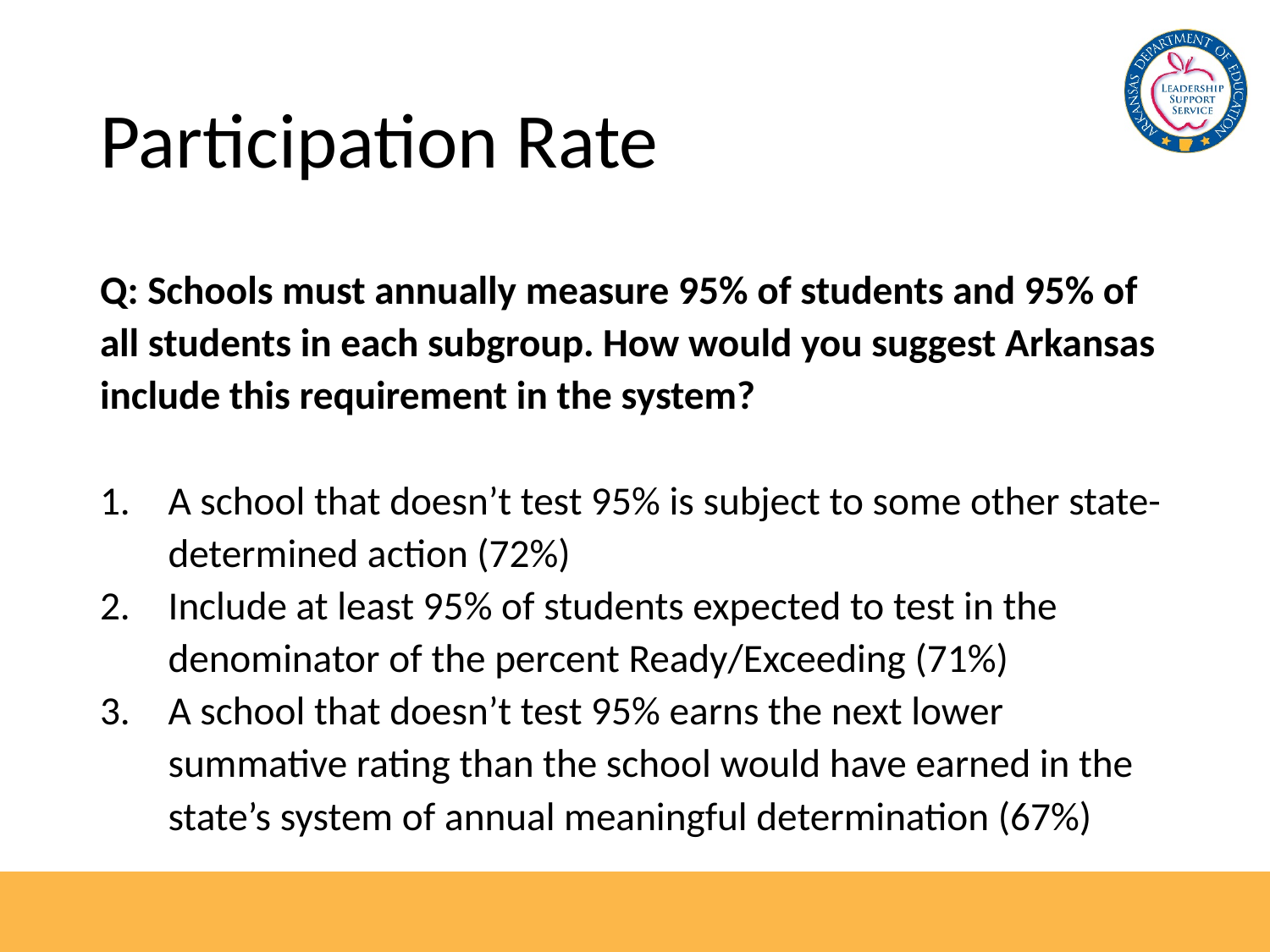

# Participation Rate
Q: Schools must annually measure 95% of students and 95% of all students in each subgroup. How would you suggest Arkansas include this requirement in the system?

A school that doesn’t test 95% is subject to some other state-determined action (72%)
Include at least 95% of students expected to test in the denominator of the percent Ready/Exceeding (71%)
A school that doesn’t test 95% earns the next lower summative rating than the school would have earned in the state’s system of annual meaningful determination (67%)